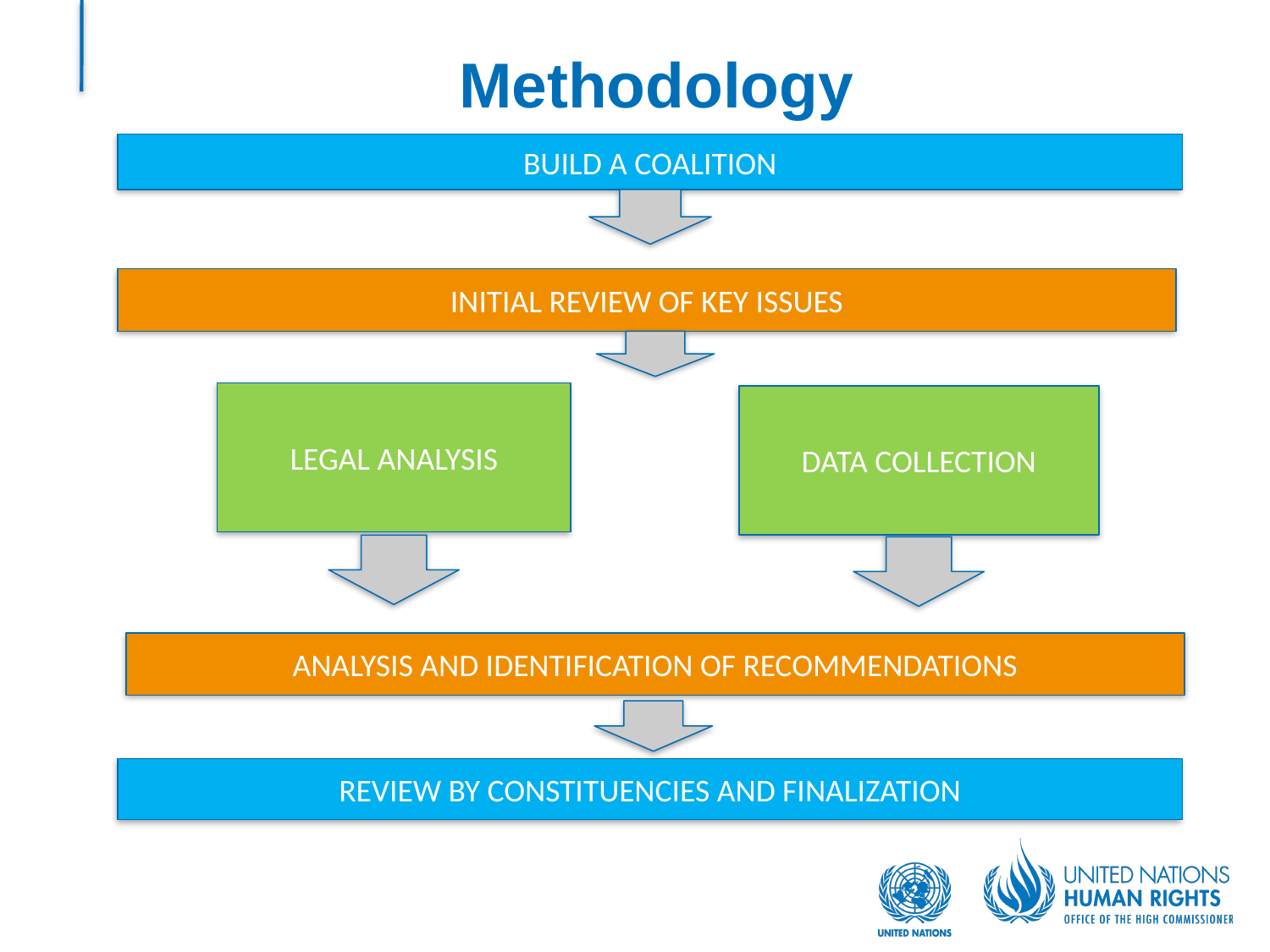

# Methodology
BUILD A COALITION

INITIAL REVIEW OF KEY ISSUES

LEGAL ANALYSIS
DATA COLLECTION

ANALYSIS AND IDENTIFICATION OF RECOMMENDATIONS

REVIEW BY CONSTITUENCIES AND FINALIZATION